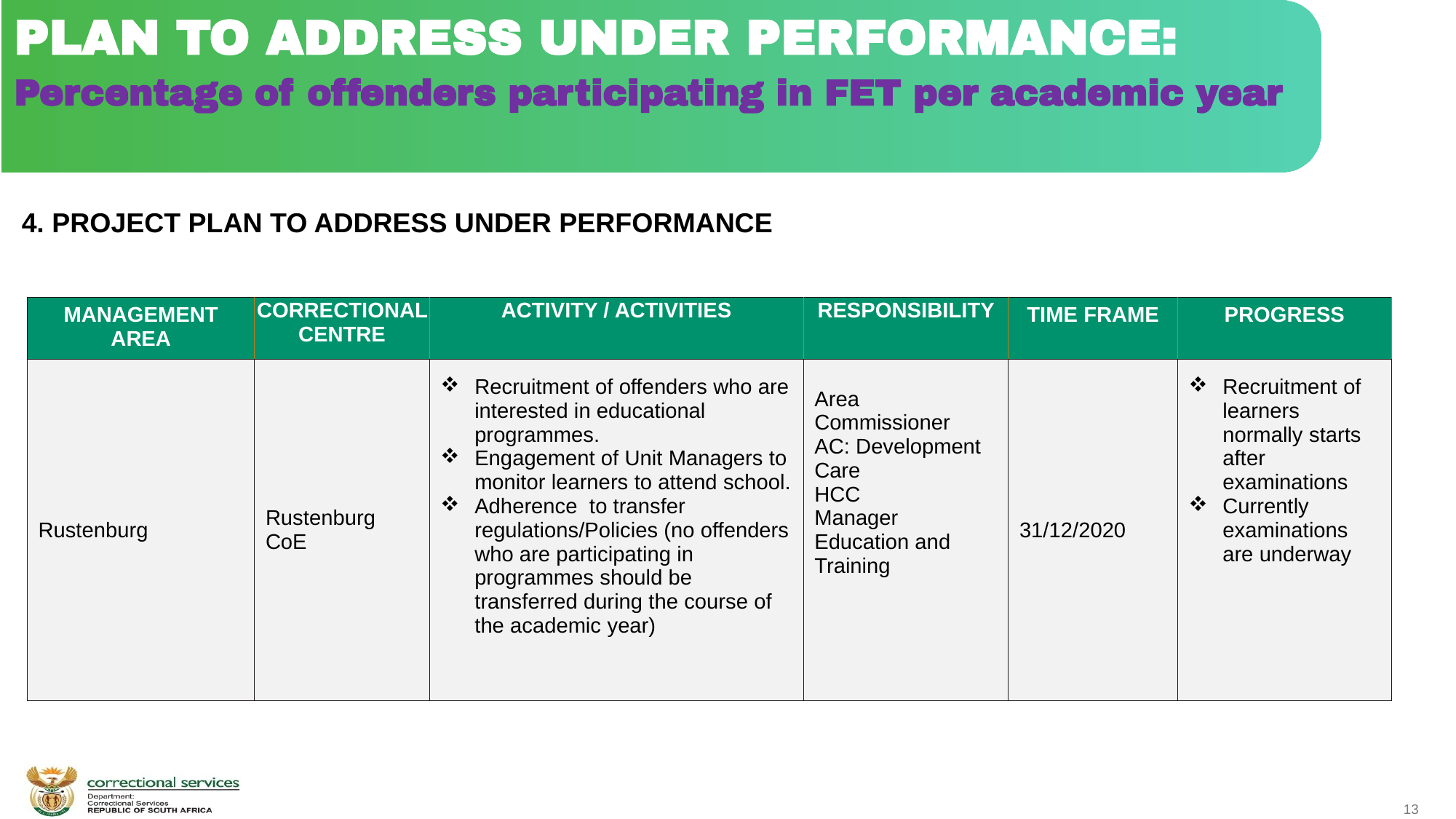

PLAN TO ADDRESS UNDER PERFORMANCE:
Percentage of offenders participating in FET per academic year
     4. PROJECT PLAN TO ADDRESS UNDER PERFORMANCE
| MANAGEMENT AREA | CORRECTIONAL CENTRE | ACTIVITY / ACTIVITIES | RESPONSIBILITY | TIME FRAME | PROGRESS |
| --- | --- | --- | --- | --- | --- |
| Rustenburg | Rustenburg CoE | Recruitment of offenders who are interested in educational programmes. Engagement of Unit Managers to monitor learners to attend school. Adherence to transfer regulations/Policies (no offenders who are participating in programmes should be transferred during the course of the academic year) | Area Commissioner AC: Development Care HCC Manager Education and Training | 31/12/2020 | Recruitment of learners normally starts after examinations Currently examinations are underway |